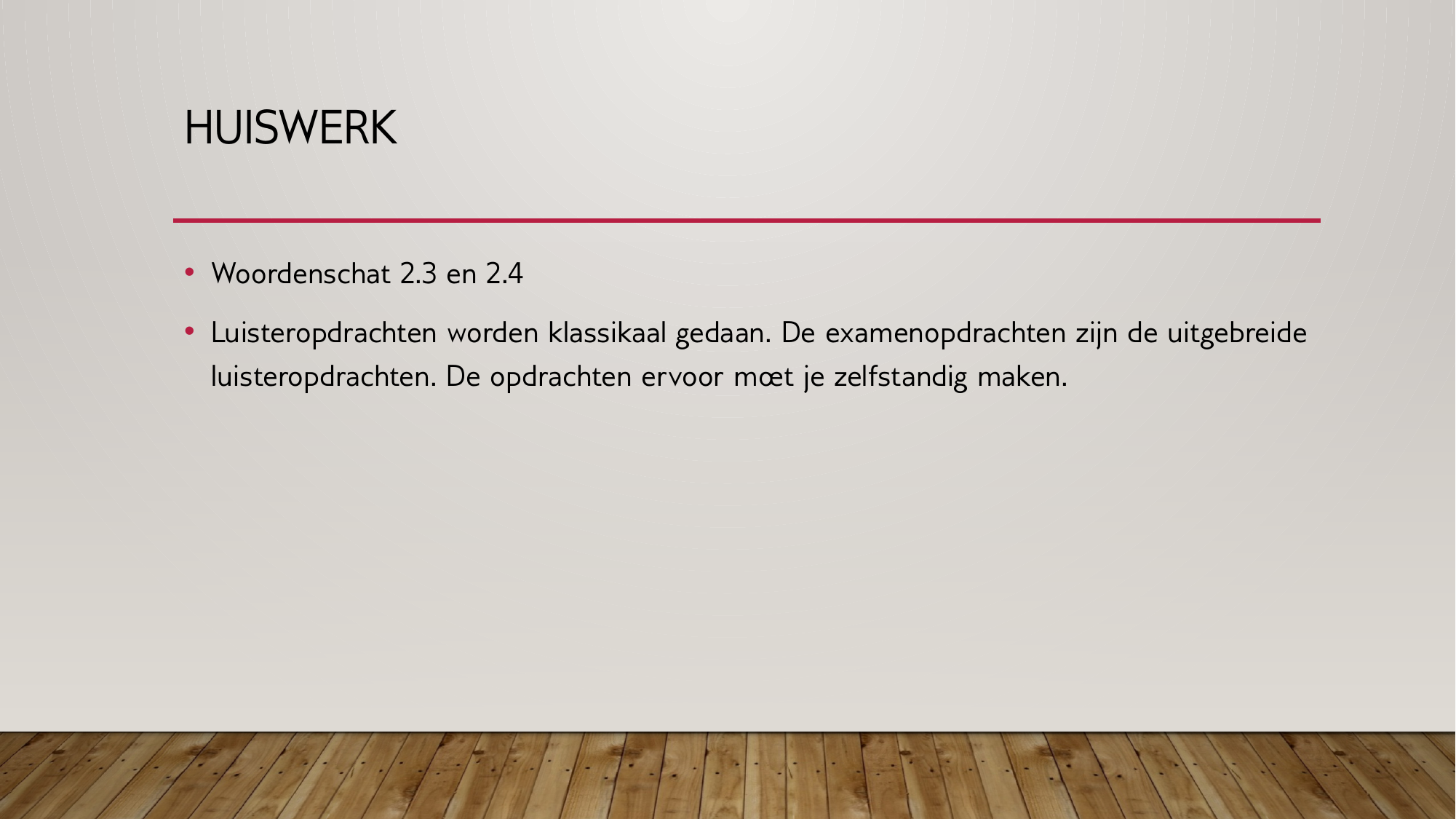

# Huiswerk
Woordenschat 2.3 en 2.4
Luisteropdrachten worden klassikaal gedaan. De examenopdrachten zijn de uitgebreide luisteropdrachten. De opdrachten ervoor moet je zelfstandig maken.